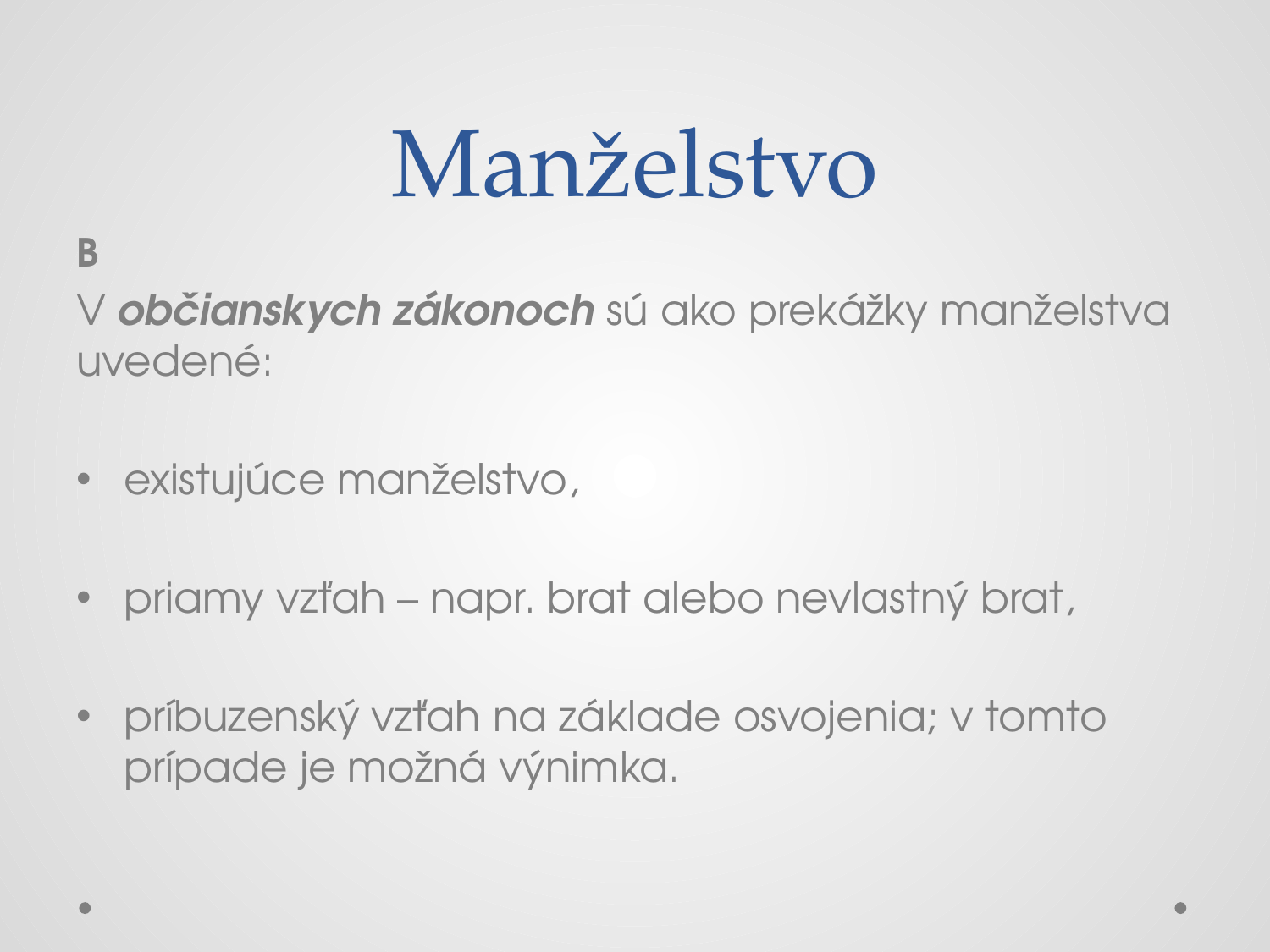

# Manželstvo
B
V občianskych zákonoch sú ako prekážky manželstva uvedené:

existujúce manželstvo,

priamy vzťah – napr. brat alebo nevlastný brat,

príbuzenský vzťah na základe osvojenia; v tomto prípade je možná výnimka.